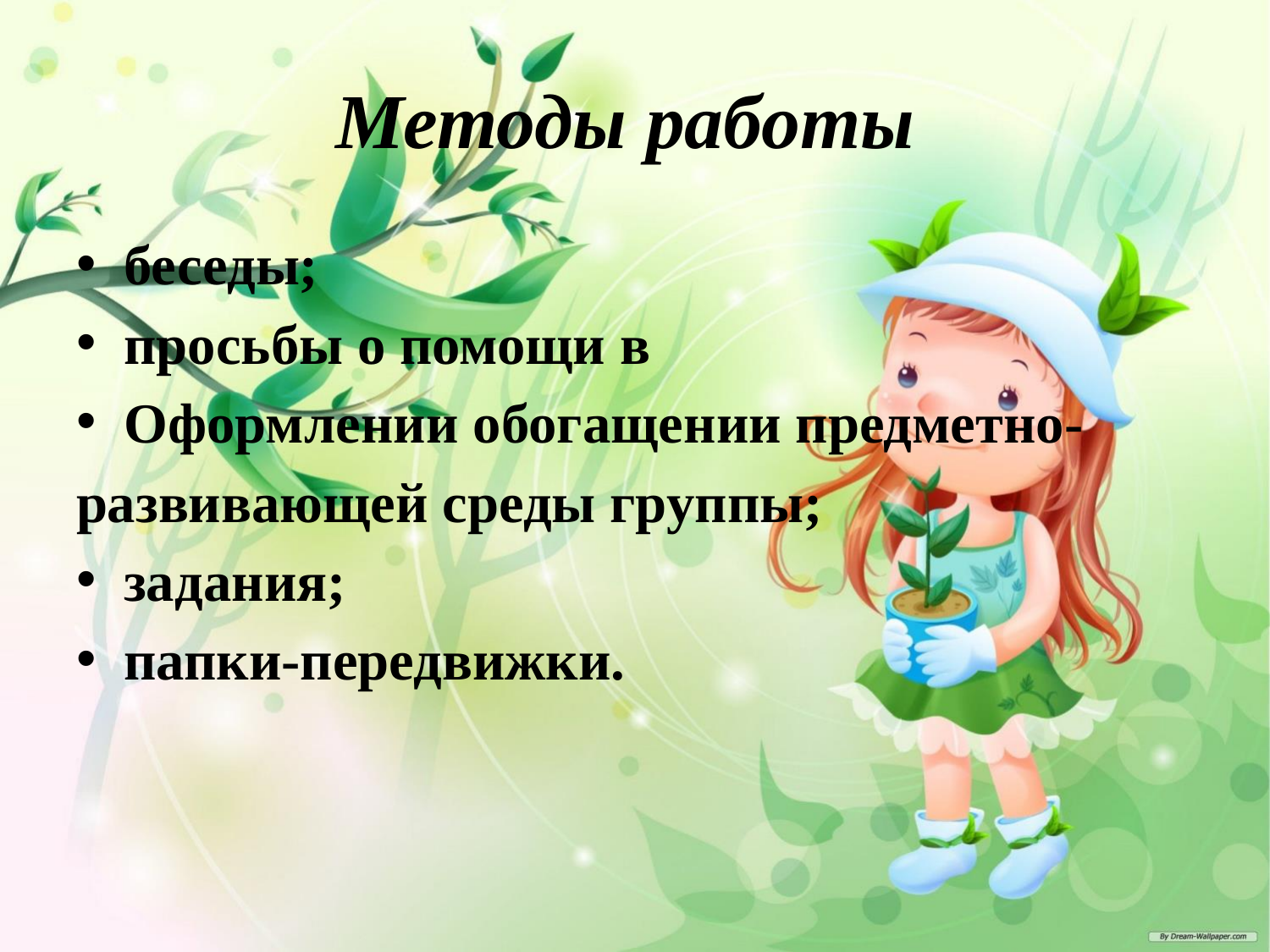

# Методы работы
беседы;
просьбы о помощи в
Оформлении обогащении предметно-
развивающей среды группы;
задания;
папки-передвижки.